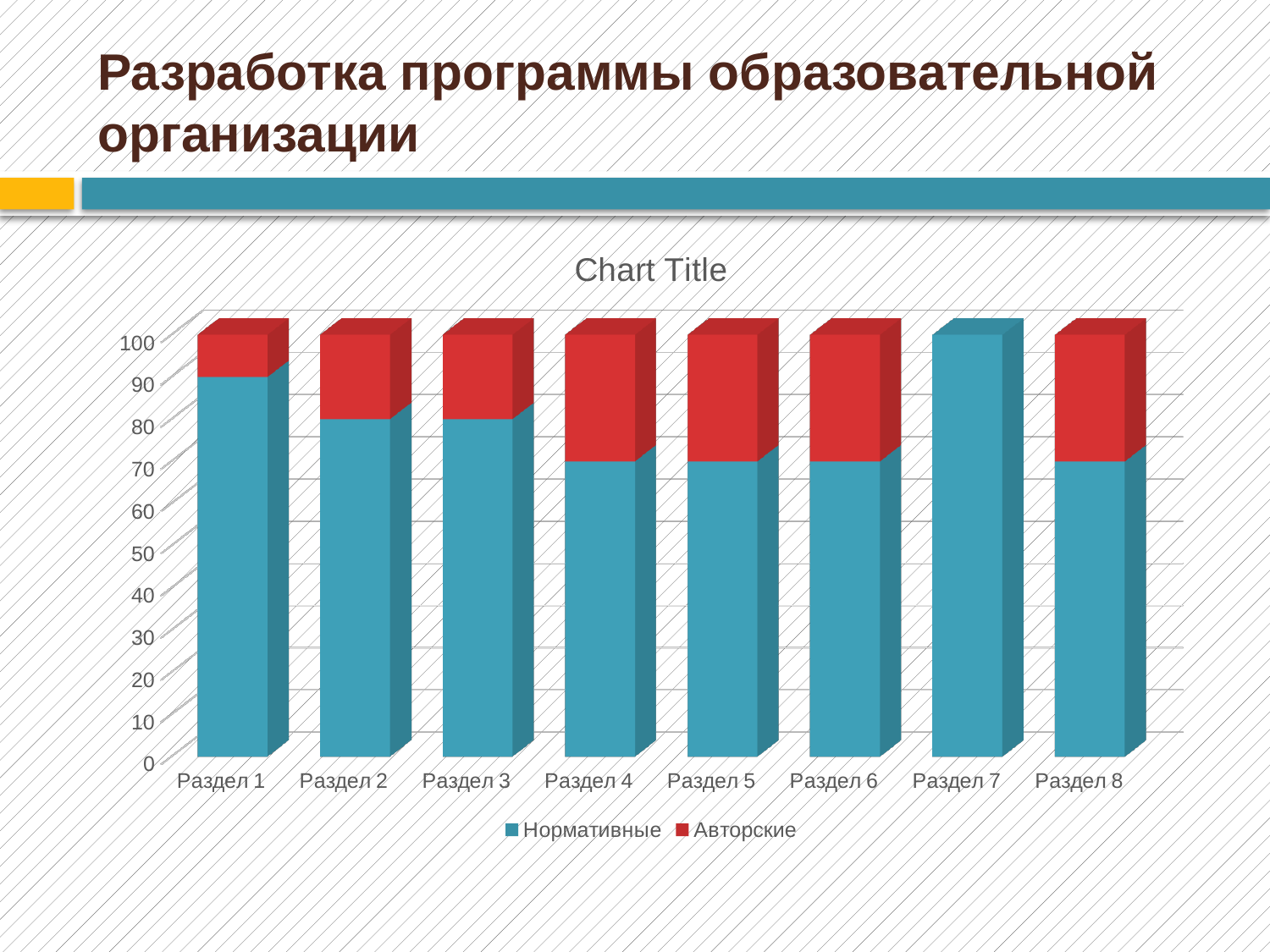

# Разработка программы образовательной организации

[unsupported chart]